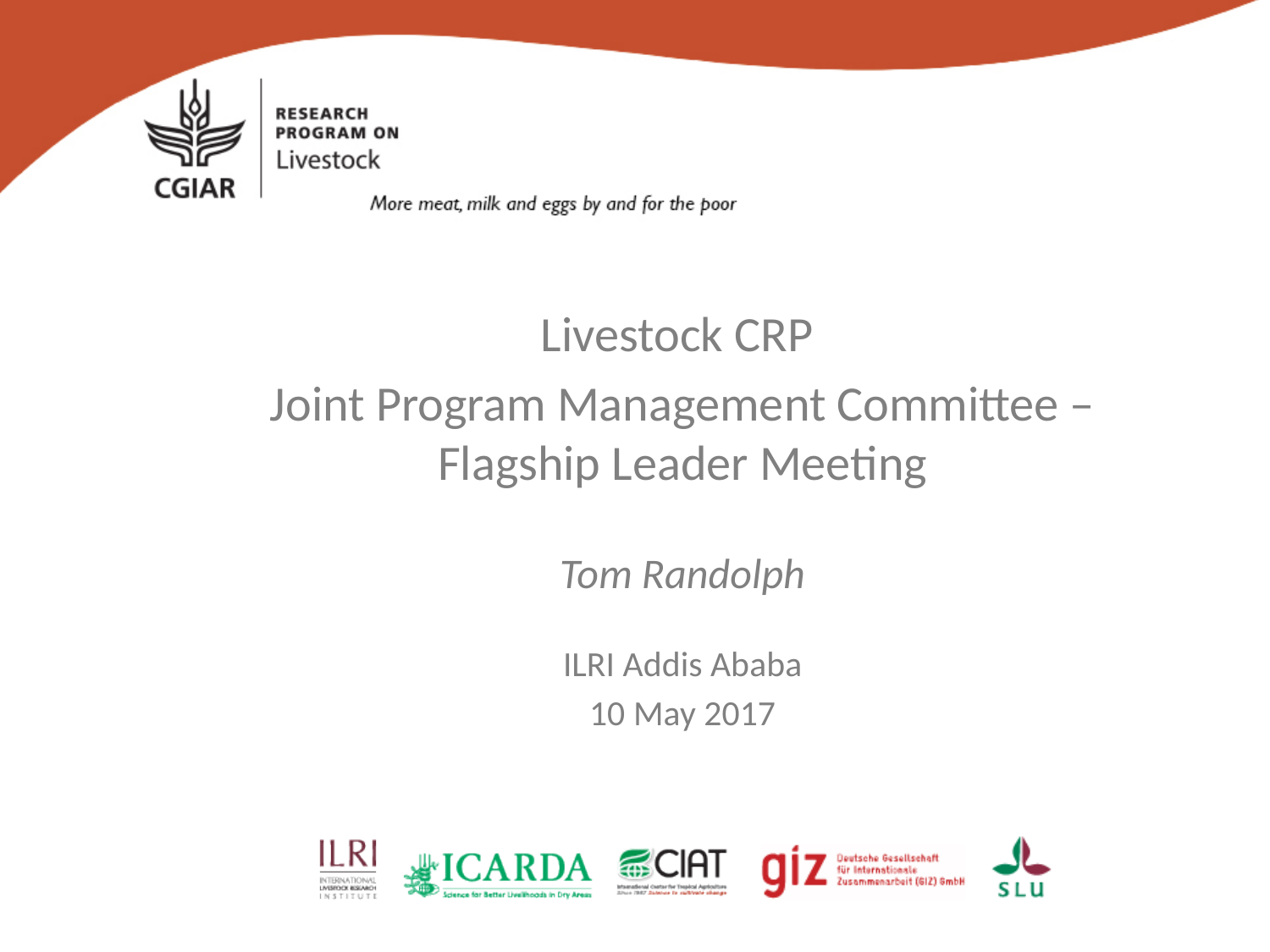

Livestock CRP
Joint Program Management Committee – Flagship Leader Meeting
Tom Randolph
ILRI Addis Ababa
10 May 2017